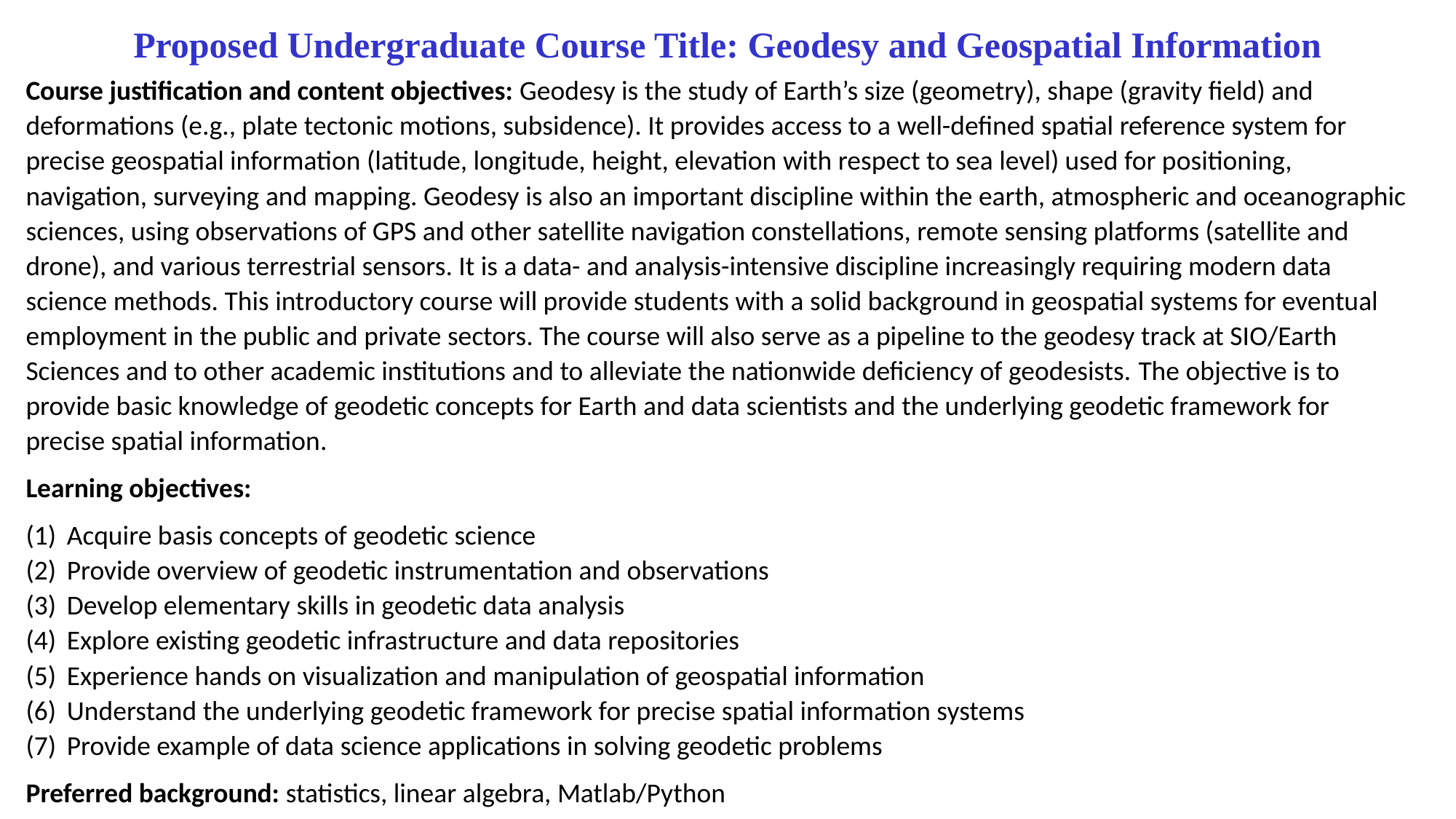

Proposed Undergraduate Course Title: Geodesy and Geospatial Information
Course justification and content objectives: Geodesy is the study of Earth’s size (geometry), shape (gravity field) and deformations (e.g., plate tectonic motions, subsidence). It provides access to a well-defined spatial reference system for precise geospatial information (latitude, longitude, height, elevation with respect to sea level) used for positioning, navigation, surveying and mapping. Geodesy is also an important discipline within the earth, atmospheric and oceanographic sciences, using observations of GPS and other satellite navigation constellations, remote sensing platforms (satellite and drone), and various terrestrial sensors. It is a data- and analysis-intensive discipline increasingly requiring modern data science methods. This introductory course will provide students with a solid background in geospatial systems for eventual employment in the public and private sectors. The course will also serve as a pipeline to the geodesy track at SIO/Earth Sciences and to other academic institutions and to alleviate the nationwide deficiency of geodesists. The objective is to provide basic knowledge of geodetic concepts for Earth and data scientists and the underlying geodetic framework for precise spatial information.
Learning objectives:
Acquire basis concepts of geodetic science
Provide overview of geodetic instrumentation and observations
Develop elementary skills in geodetic data analysis
Explore existing geodetic infrastructure and data repositories
Experience hands on visualization and manipulation of geospatial information
Understand the underlying geodetic framework for precise spatial information systems
Provide example of data science applications in solving geodetic problems
Preferred background: statistics, linear algebra, Matlab/Python